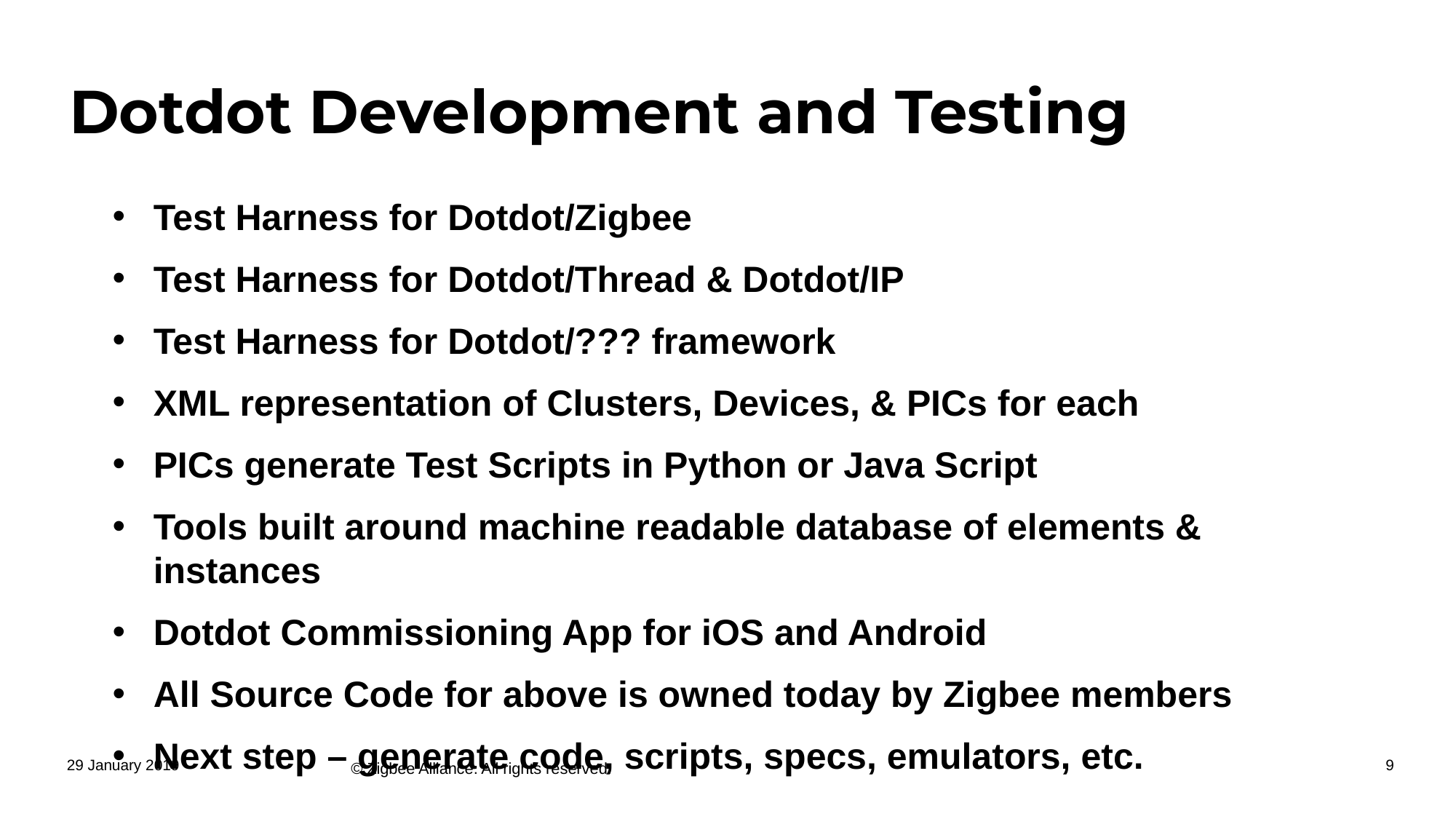

# Dotdot Development and Testing
Test Harness for Dotdot/Zigbee
Test Harness for Dotdot/Thread & Dotdot/IP
Test Harness for Dotdot/??? framework
XML representation of Clusters, Devices, & PICs for each
PICs generate Test Scripts in Python or Java Script
Tools built around machine readable database of elements & instances
Dotdot Commissioning App for iOS and Android
All Source Code for above is owned today by Zigbee members
Next step – generate code, scripts, specs, emulators, etc.